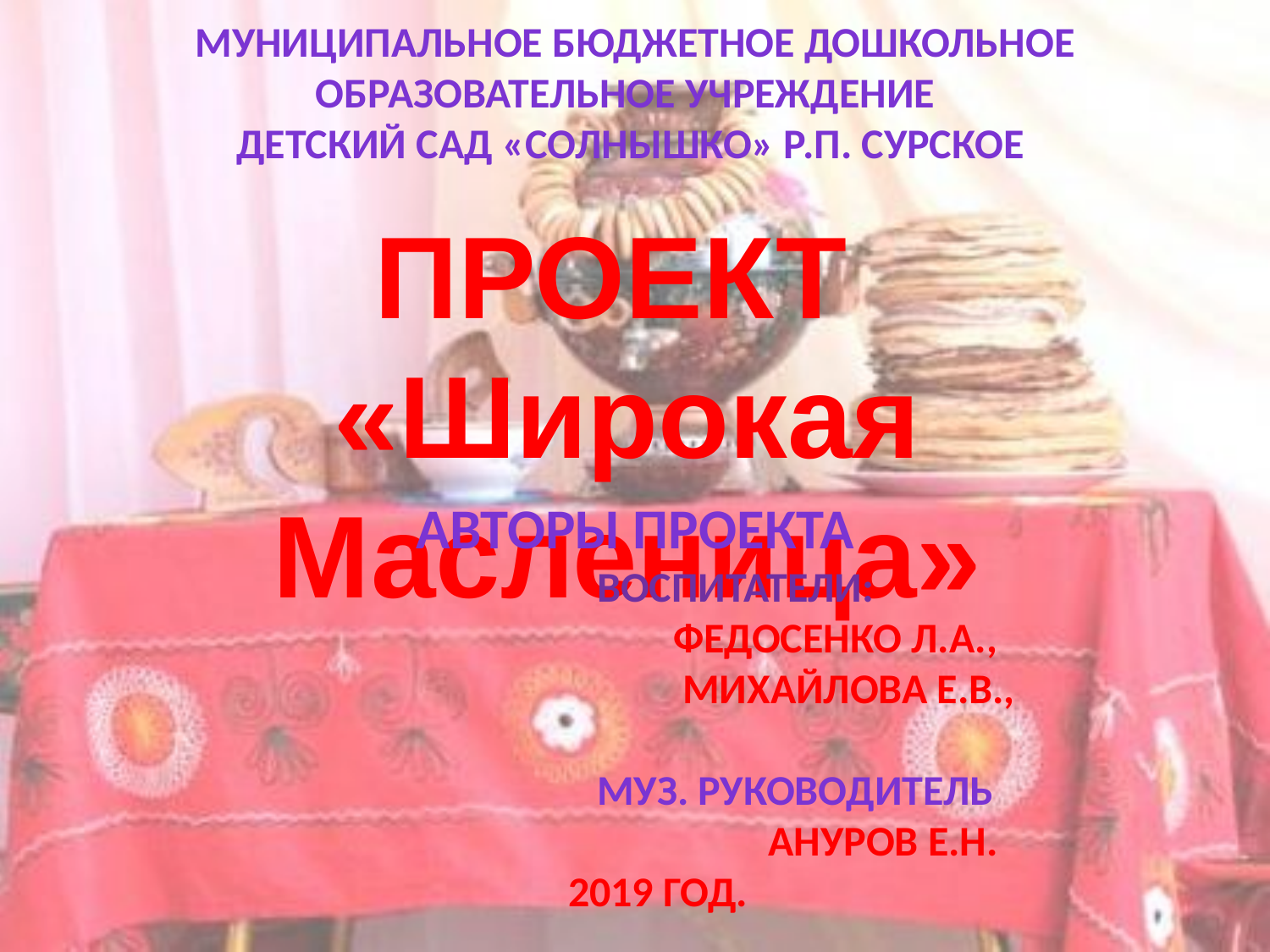

# Муниципальное бюджетное дошкольное образовательное учреждение детский сад «Солнышко» Р.п. Сурское
ПРОЕКТ
«Широкая Масленица»
                  Авторы проекта
                                           воспитатели:
                                                   Федосенко Л.А.,
                                                    Михайлова Е.В.,

                                           Муз. рукОВОДИТЕЛЬ
                                                             Ануров Е.Н.
                                        2019 год.